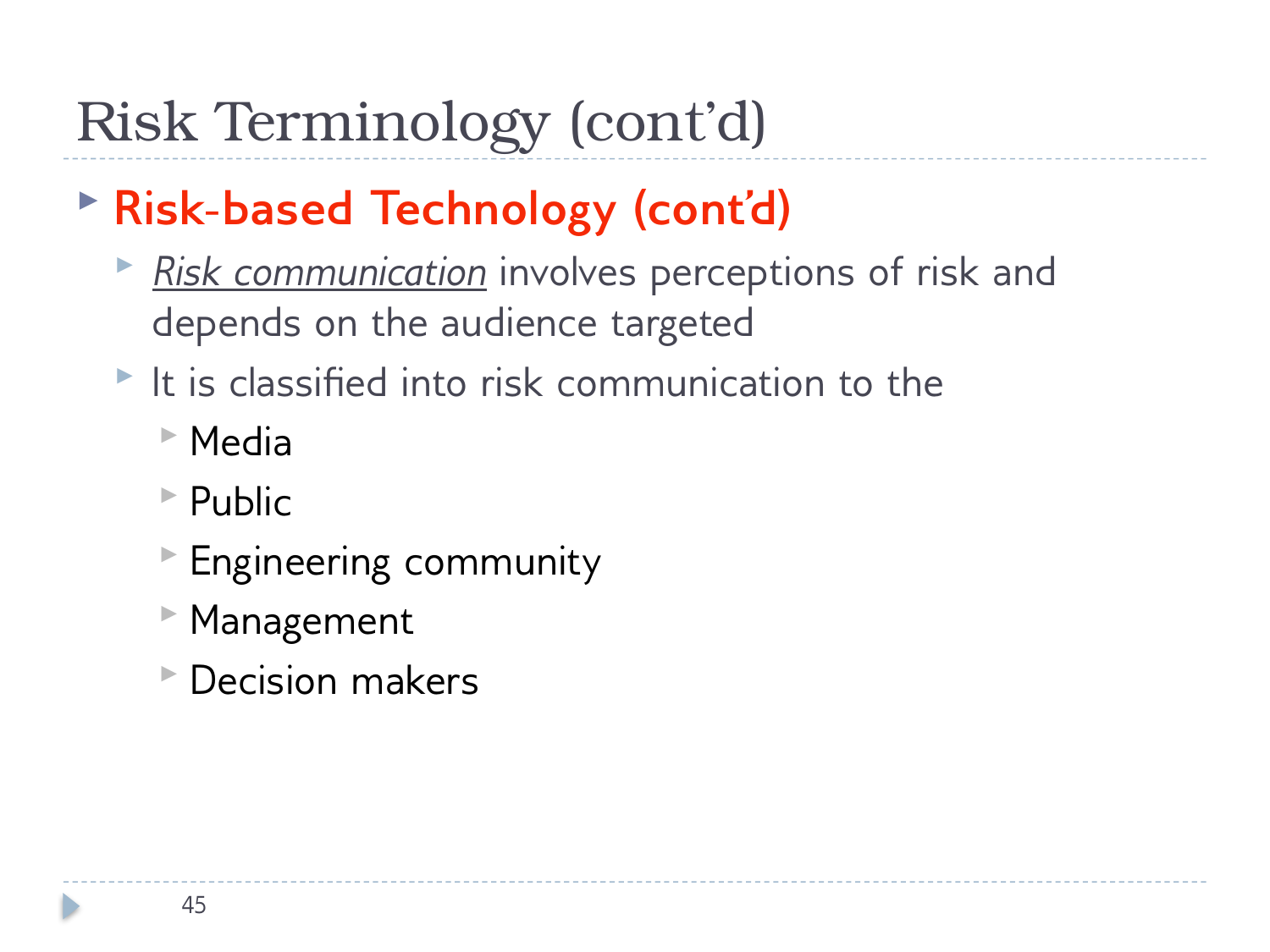

# Risk Terminology (cont’d)
Risk-based Technology (cont’d)
Risk communication involves perceptions of risk and depends on the audience targeted
It is classified into risk communication to the
Media
Public
Engineering community
Management
Decision makers
45